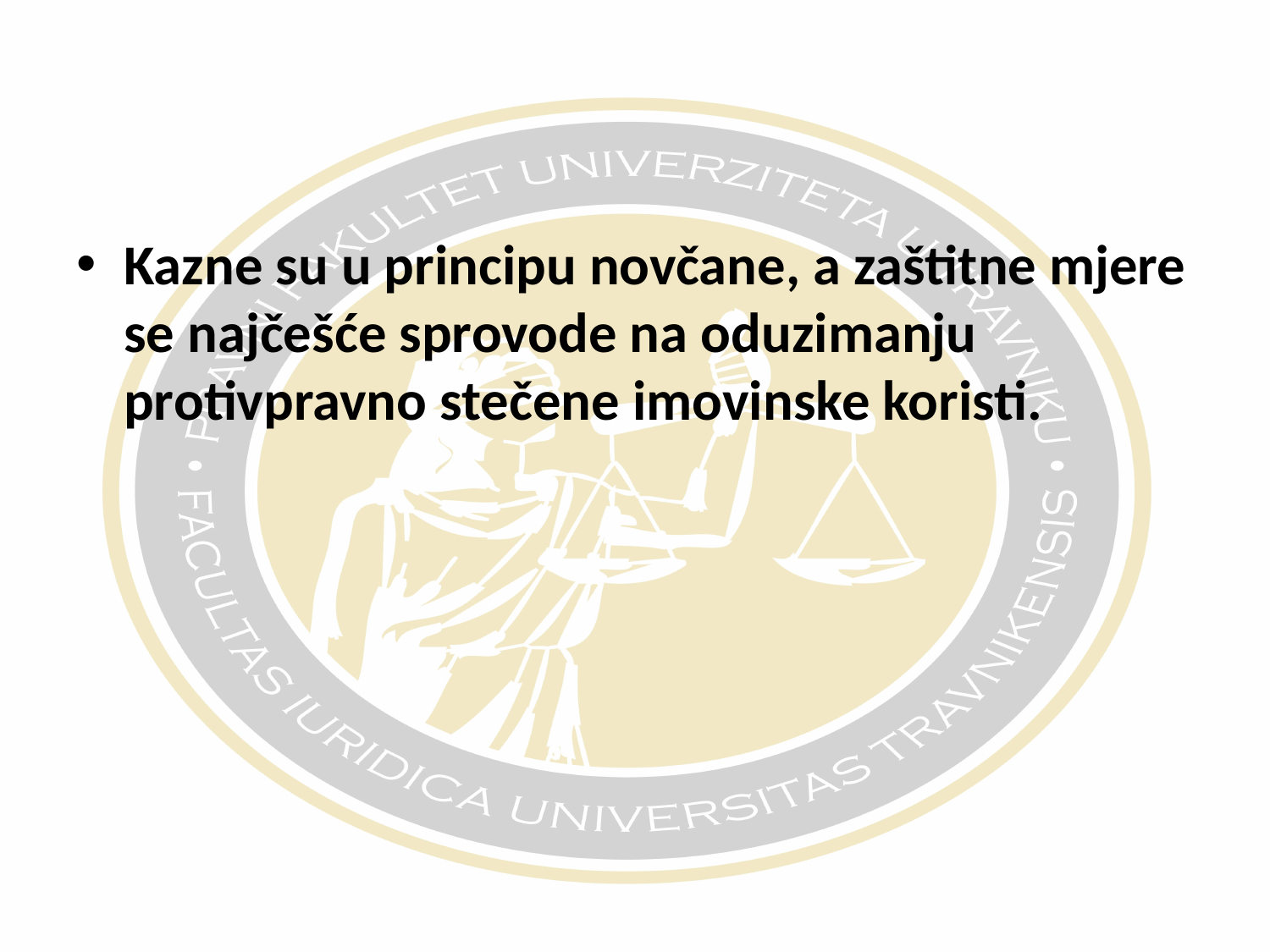

#
Kazne su u principu novčane, a zaštitne mjere se najčešće sprovode na oduzimanju protivpravno stečene imovinske koristi.